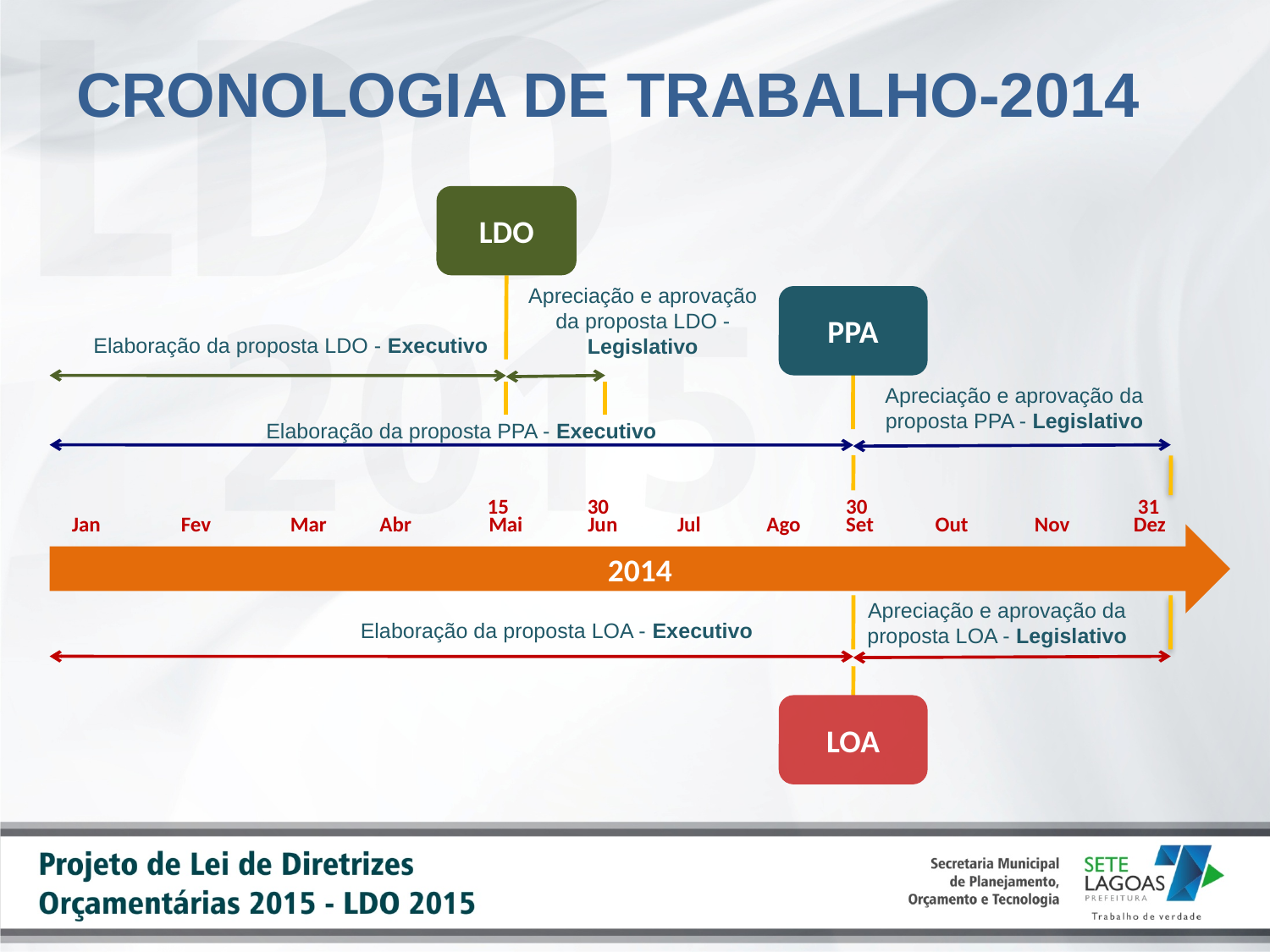

# CRONOLOGIA DE TRABALHO-2014
LDO
Apreciação e aprovação da proposta LDO - Legislativo
PPA
Elaboração da proposta LDO - Executivo
Apreciação e aprovação da proposta PPA - Legislativo
Elaboração da proposta PPA - Executivo
30
15
30
31
Jan
Fev
Mar
Abr
Mai
Jun
Jul
Ago
Set
Out
Nov
Dez

Apreciação e aprovação da proposta LOA - Legislativo
Elaboração da proposta LOA - Executivo
LOA

2014